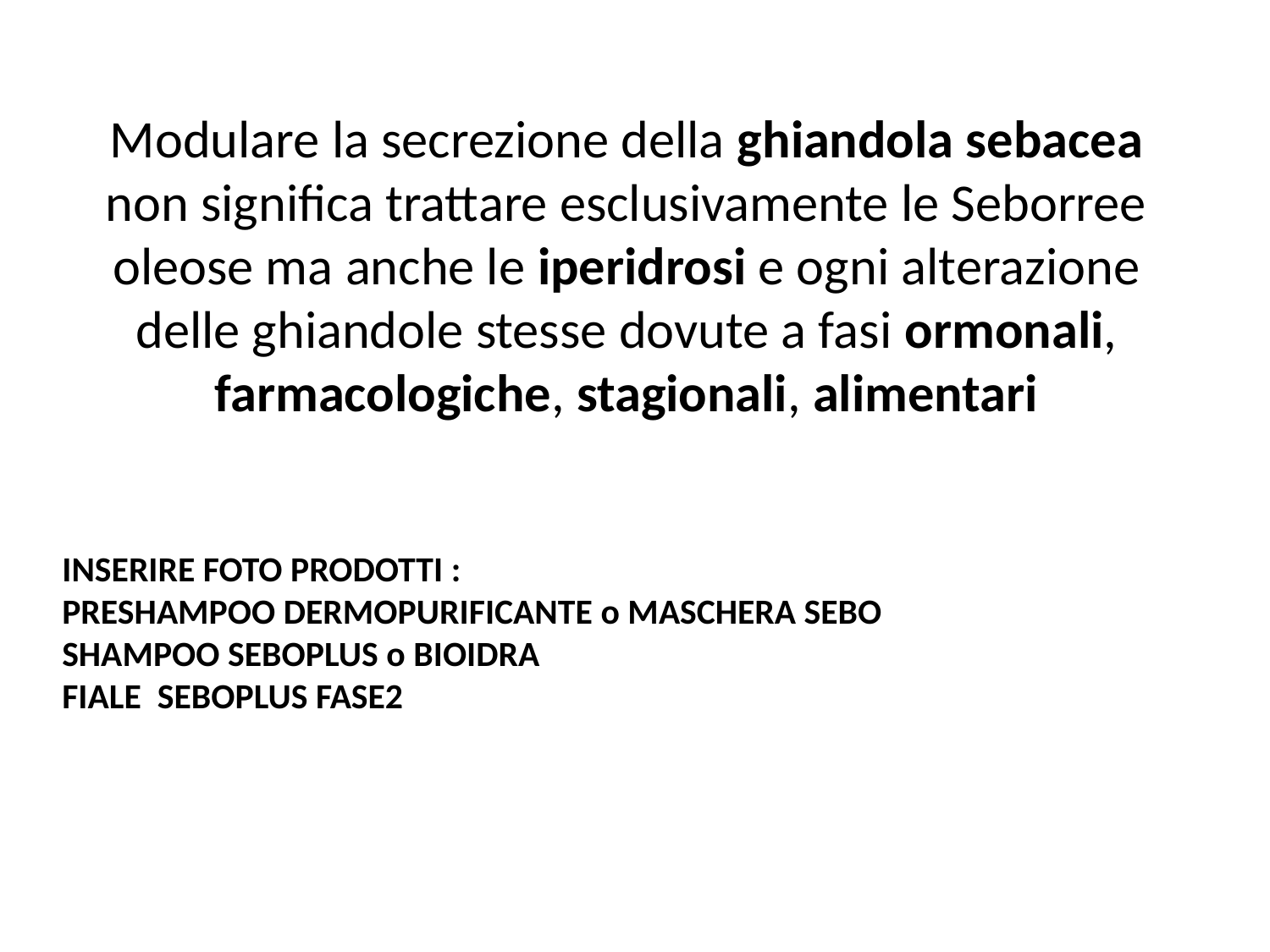

Modulare la secrezione della ghiandola sebacea non significa trattare esclusivamente le Seborree oleose ma anche le iperidrosi e ogni alterazione delle ghiandole stesse dovute a fasi ormonali, farmacologiche, stagionali, alimentari
INSERIRE FOTO PRODOTTI :
PRESHAMPOO DERMOPURIFICANTE o MASCHERA SEBO
SHAMPOO SEBOPLUS o BIOIDRA
FIALE  SEBOPLUS FASE2